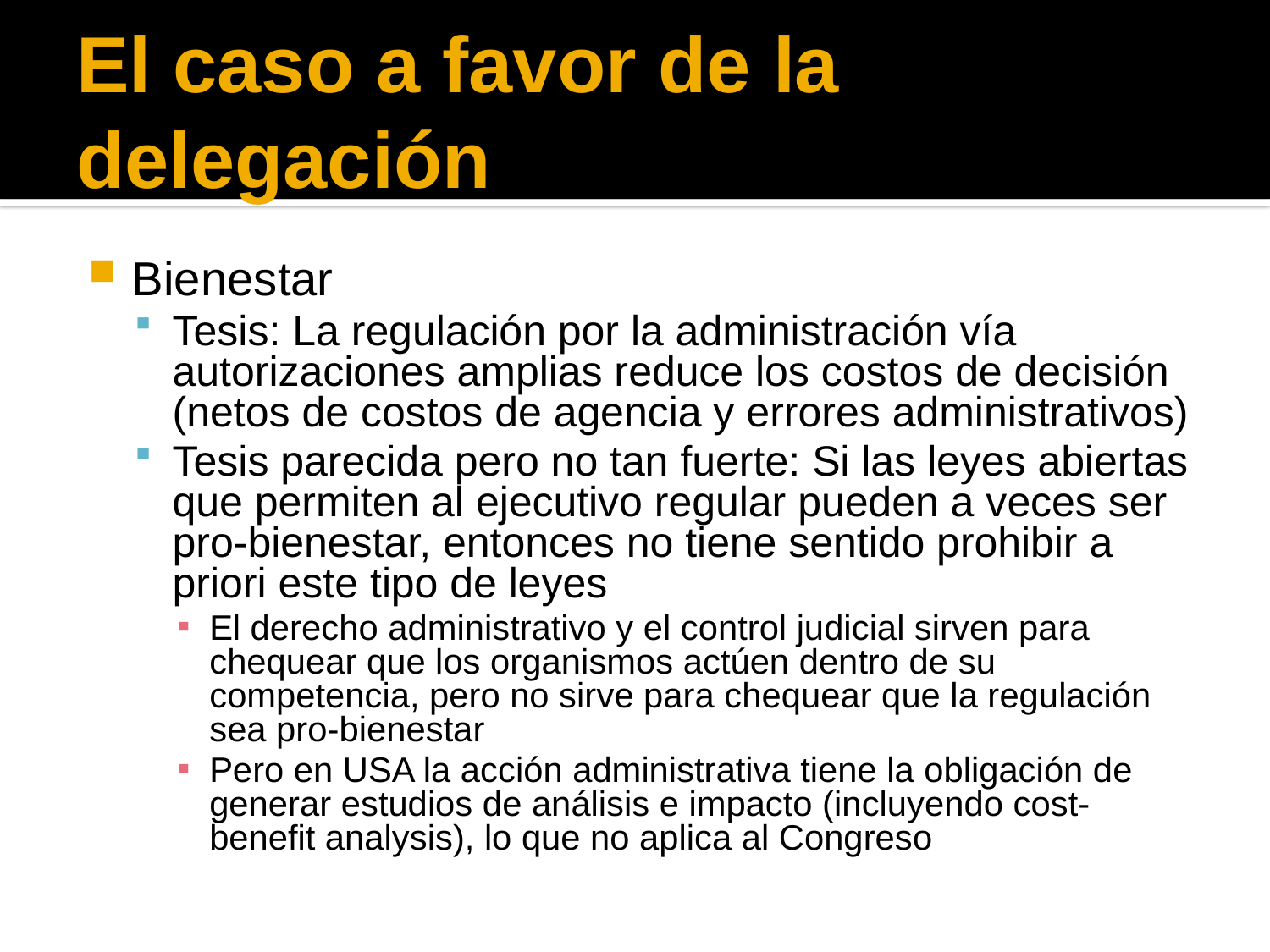

# El caso a favor de la delegación
Bienestar
Tesis: La regulación por la administración vía autorizaciones amplias reduce los costos de decisión (netos de costos de agencia y errores administrativos)
Tesis parecida pero no tan fuerte: Si las leyes abiertas que permiten al ejecutivo regular pueden a veces ser pro-bienestar, entonces no tiene sentido prohibir a priori este tipo de leyes
El derecho administrativo y el control judicial sirven para chequear que los organismos actúen dentro de su competencia, pero no sirve para chequear que la regulación sea pro-bienestar
Pero en USA la acción administrativa tiene la obligación de generar estudios de análisis e impacto (incluyendo cost-benefit analysis), lo que no aplica al Congreso